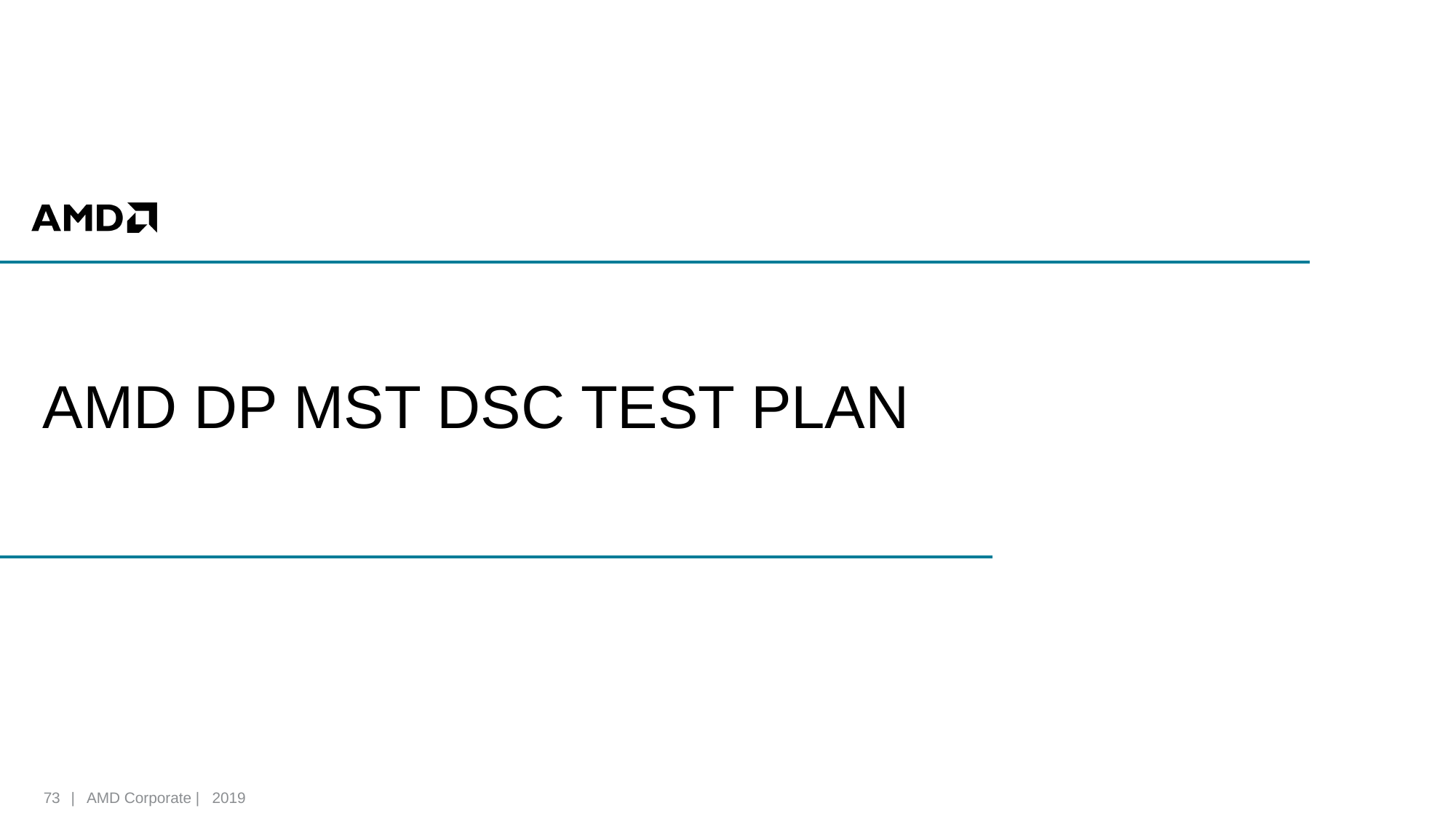

# AMD DP MST DSC TEST PLAN
73
|   AMD Corporate |   2019